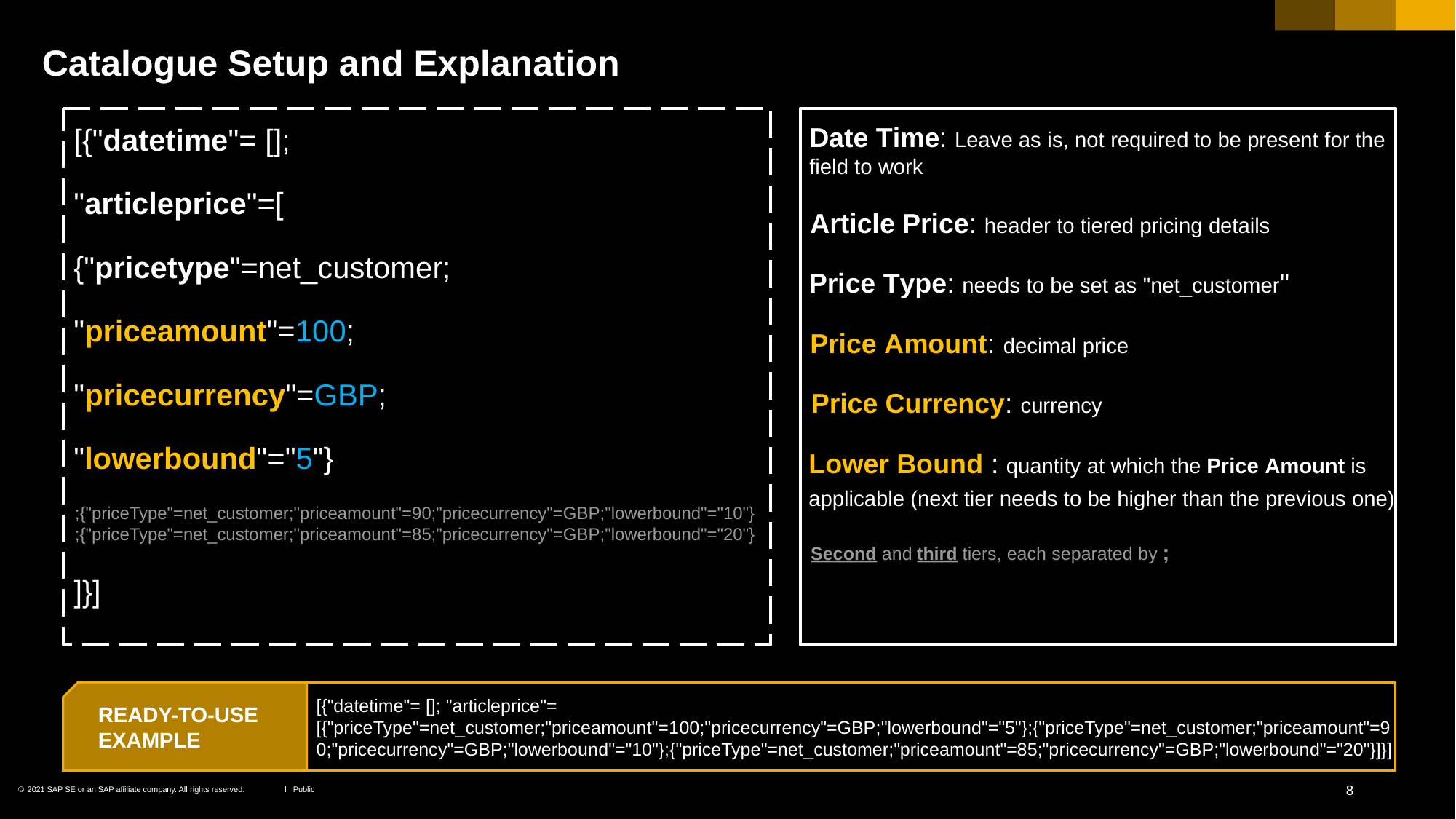

Catalogue Setup and Explanation

Date Time:Leave as is, not requiredto be present for the
field to work
[{"datetime"= [];
"articleprice"=[
{"pricetype"=net_customer;
Article Price:header to tiered pricing details
Price Type:needs to be set as "net_customer"
"priceamount"=100;
"pricecurrency"=GBP;
"lowerbound"="5"}
Price Amount:decimal price
Price Currency:currency
Lower Bound:quantity at which thePrice Amountis
applicable (next tier needs to be higher than the previous one)
;{"priceType"=net_customer;"priceamount"=90;"pricecurrency"=GBP;"lowerbound"="10"}
;{"priceType"=net_customer;"priceamount"=85;"pricecurrency"=GBP;"lowerbound"="20"}
Secondandthirdtiers, each separated by;

]}]

[{"datetime"= []; "articleprice"=
[{"priceType"=net_customer;"priceamount"=100;"pricecurrency"=GBP;"lowerbound"="5"};{"priceType"=net_customer;"priceamount"=9
0;"pricecurrency"=GBP;"lowerbound"="10"};{"priceType"=net_customer;"priceamount"=85;"pricecurrency"=GBP;"lowerbound"="20"}]}]
READY-TO-USE
EXAMPLE
©2021 SAP SE or an SAP affiliate company. All rights reserved.	ǀ	Public	8